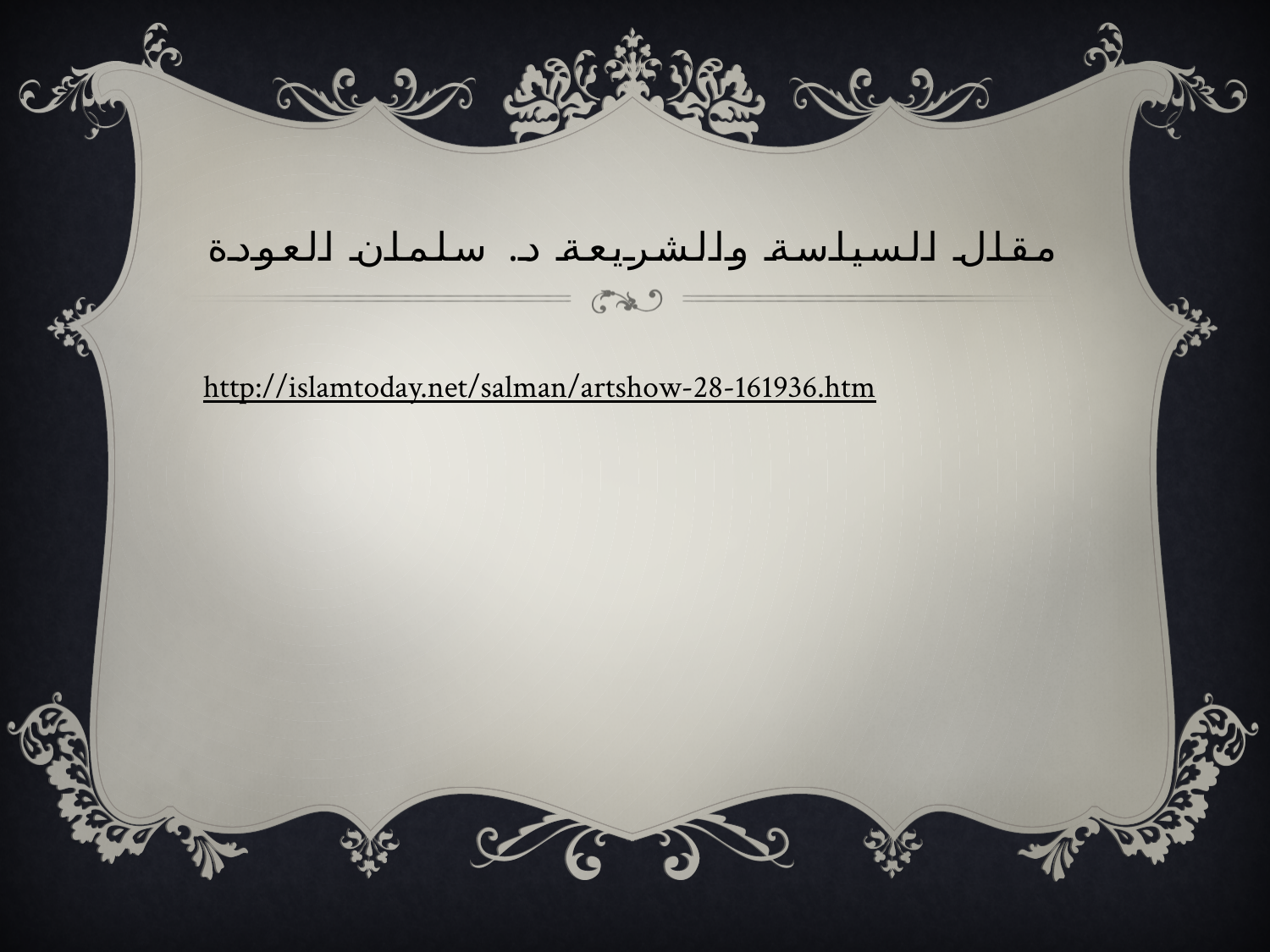

# مقال السياسة والشريعة د. سلمان العودة
http://islamtoday.net/salman/artshow-28-161936.htm